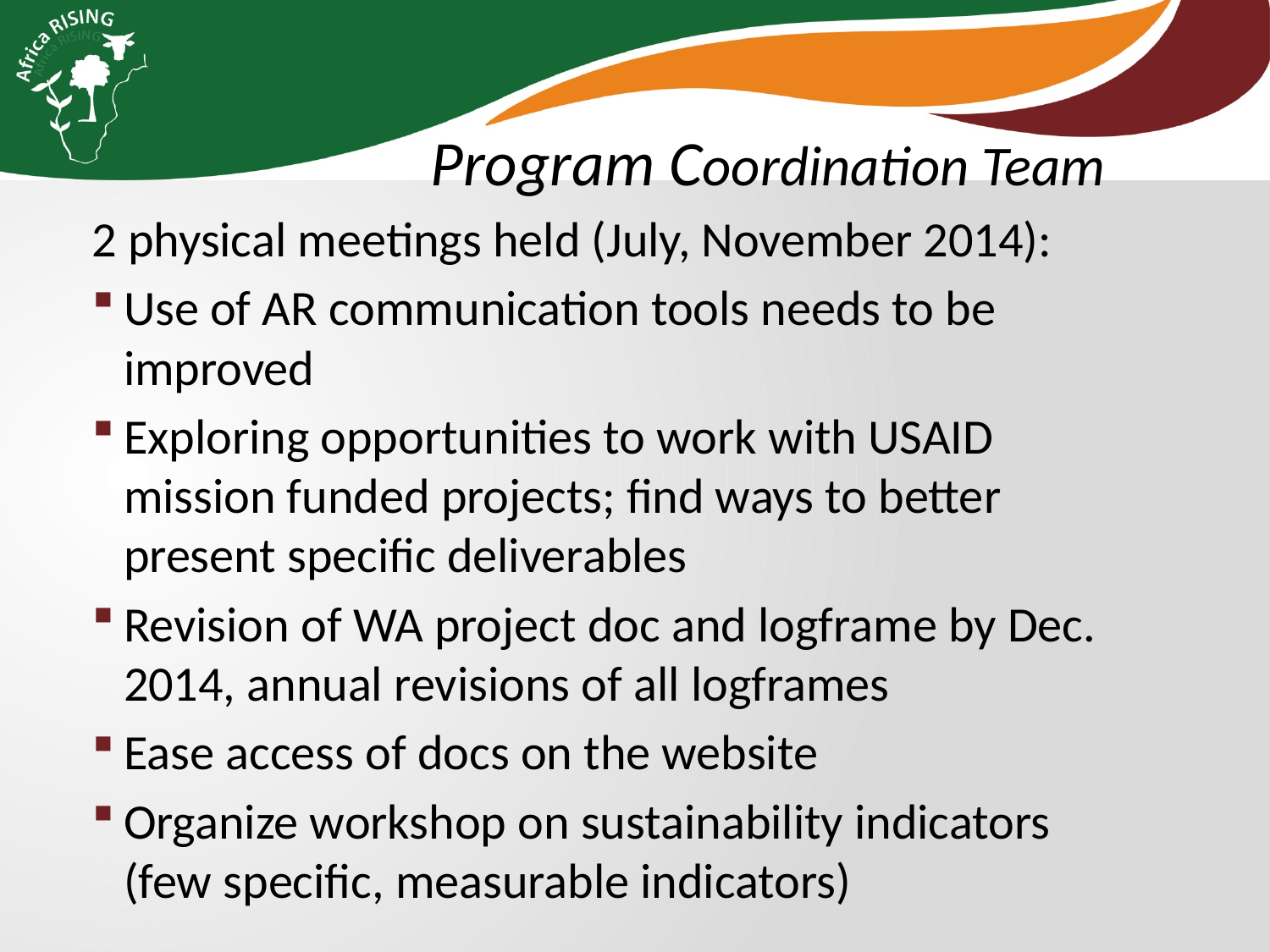

Program Coordination Team
2 physical meetings held (July, November 2014):
Use of AR communication tools needs to be improved
Exploring opportunities to work with USAID mission funded projects; find ways to better present specific deliverables
Revision of WA project doc and logframe by Dec. 2014, annual revisions of all logframes
Ease access of docs on the website
Organize workshop on sustainability indicators (few specific, measurable indicators)